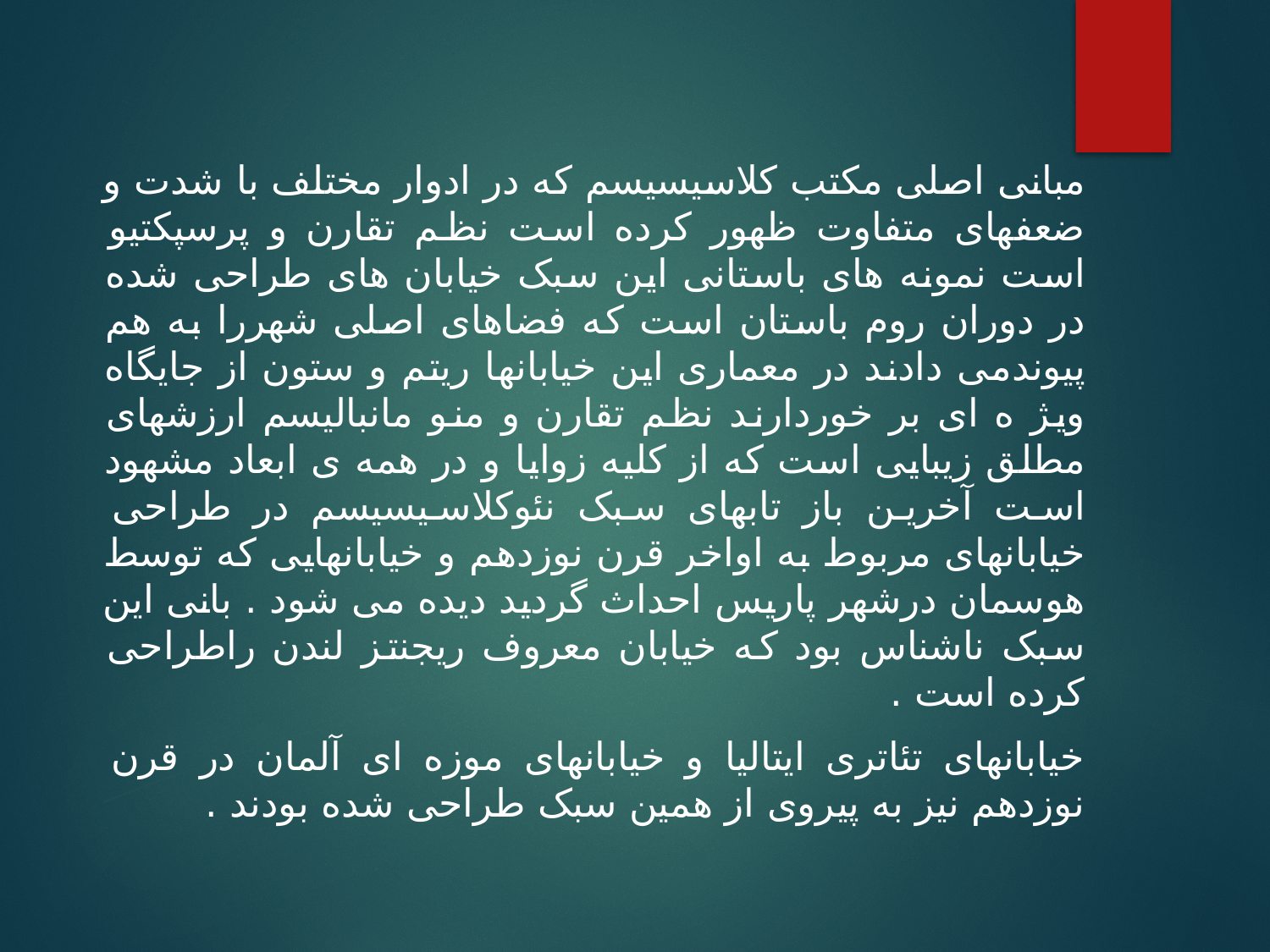

مبانی اصلی مکتب کلاسیسیسم که در ادوار مختلف با شدت و ضعفهای متفاوت ظهور کرده است نظم تقارن و پرسپکتیو است نمونه های باستانی این سبک خیابان های طراحی شده در دوران روم باستان است که فضاهای اصلی شهررا به هم پیوندمی دادند در معماری این خیابانها ریتم و ستون از جایگاه ویژ ه ای بر خوردارند نظم تقارن و منو مانبالیسم ارزشهای مطلق زیبایی است که از کلیه زوایا و در همه ی ابعاد مشهود است آخرین باز تابهای سبک نئوکلاسیسیسم در طراحی خیابانهای مربوط به اواخر قرن نوزدهم و خیابانهایی که توسط هوسمان درشهر پاریس احداث گردید دیده می شود . بانی این سبک ناشناس بود که خیابان معروف ریجنتز لندن راطراحی کرده است .
خیابانهای تئاتری ایتالیا و خیابانهای موزه ای آلمان در قرن نوزدهم نیز به پیروی از همین سبک طراحی شده بودند .